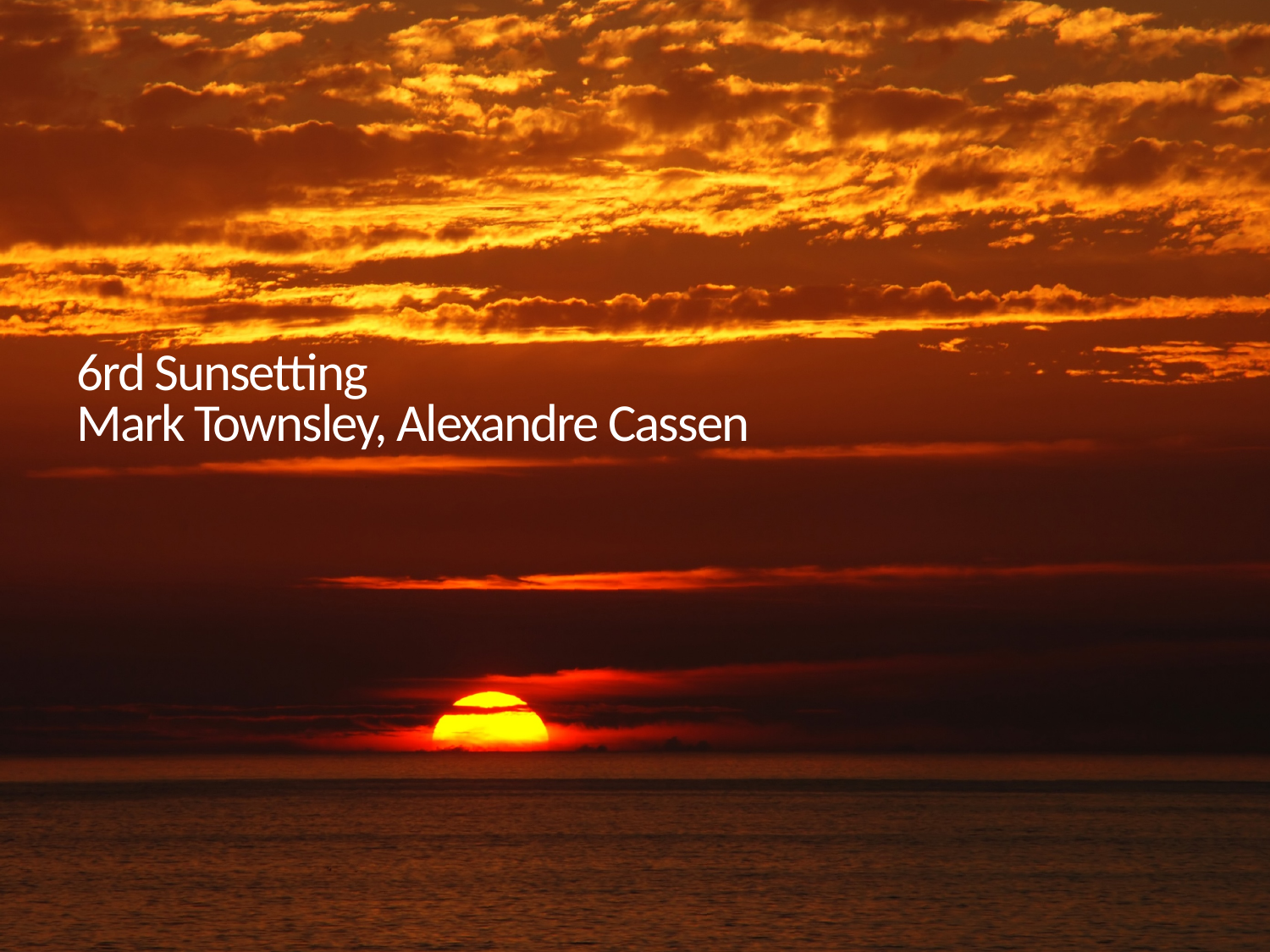

# 6rd Sunsetting Mark Townsley, Alexandre Cassen